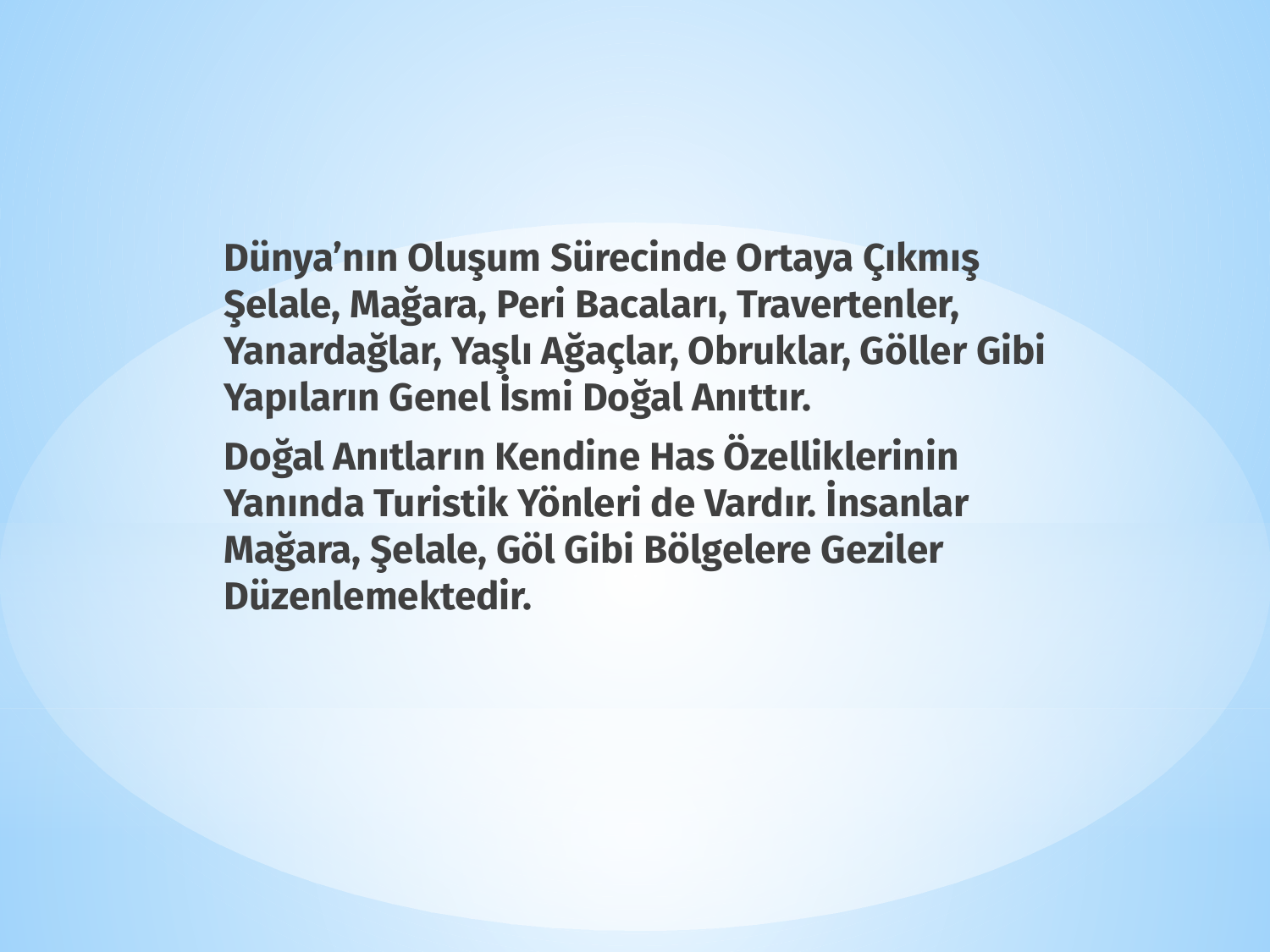

Dünya’nın Oluşum Sürecinde Ortaya Çıkmış Şelale, Mağara, Peri Bacaları, Travertenler, Yanardağlar, Yaşlı Ağaçlar, Obruklar, Göller Gibi Yapıların Genel İsmi Doğal Anıttır.
Doğal Anıtların Kendine Has Özelliklerinin Yanında Turistik Yönleri de Vardır. İnsanlar Mağara, Şelale, Göl Gibi Bölgelere Geziler Düzenlemektedir.